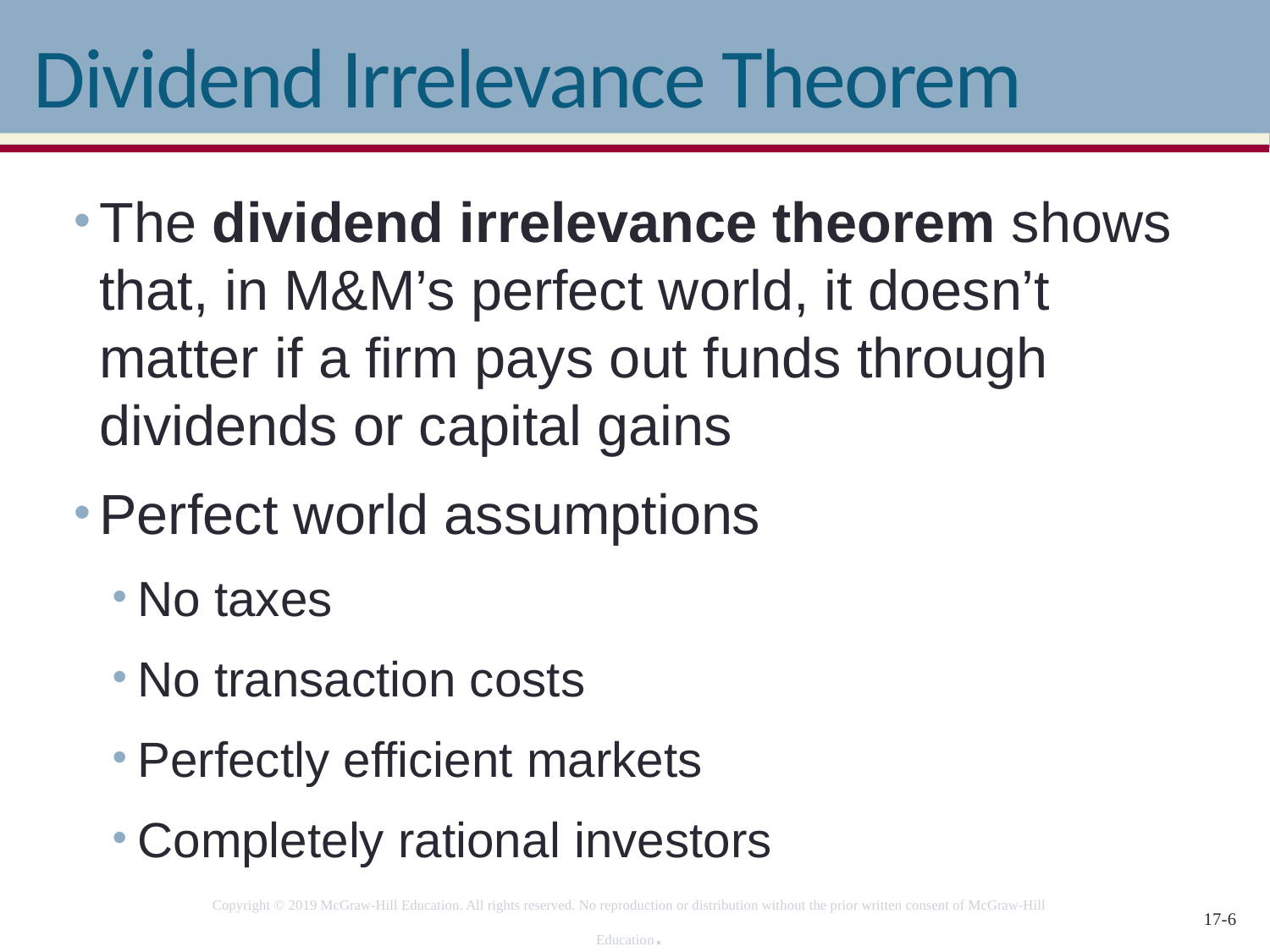

# Dividend Irrelevance Theorem
The dividend irrelevance theorem shows that, in M&M’s perfect world, it doesn’t matter if a firm pays out funds through dividends or capital gains
Perfect world assumptions
No taxes
No transaction costs
Perfectly efficient markets
Completely rational investors
Copyright © 2019 McGraw-Hill Education. All rights reserved. No reproduction or distribution without the prior written consent of McGraw-Hill Education.